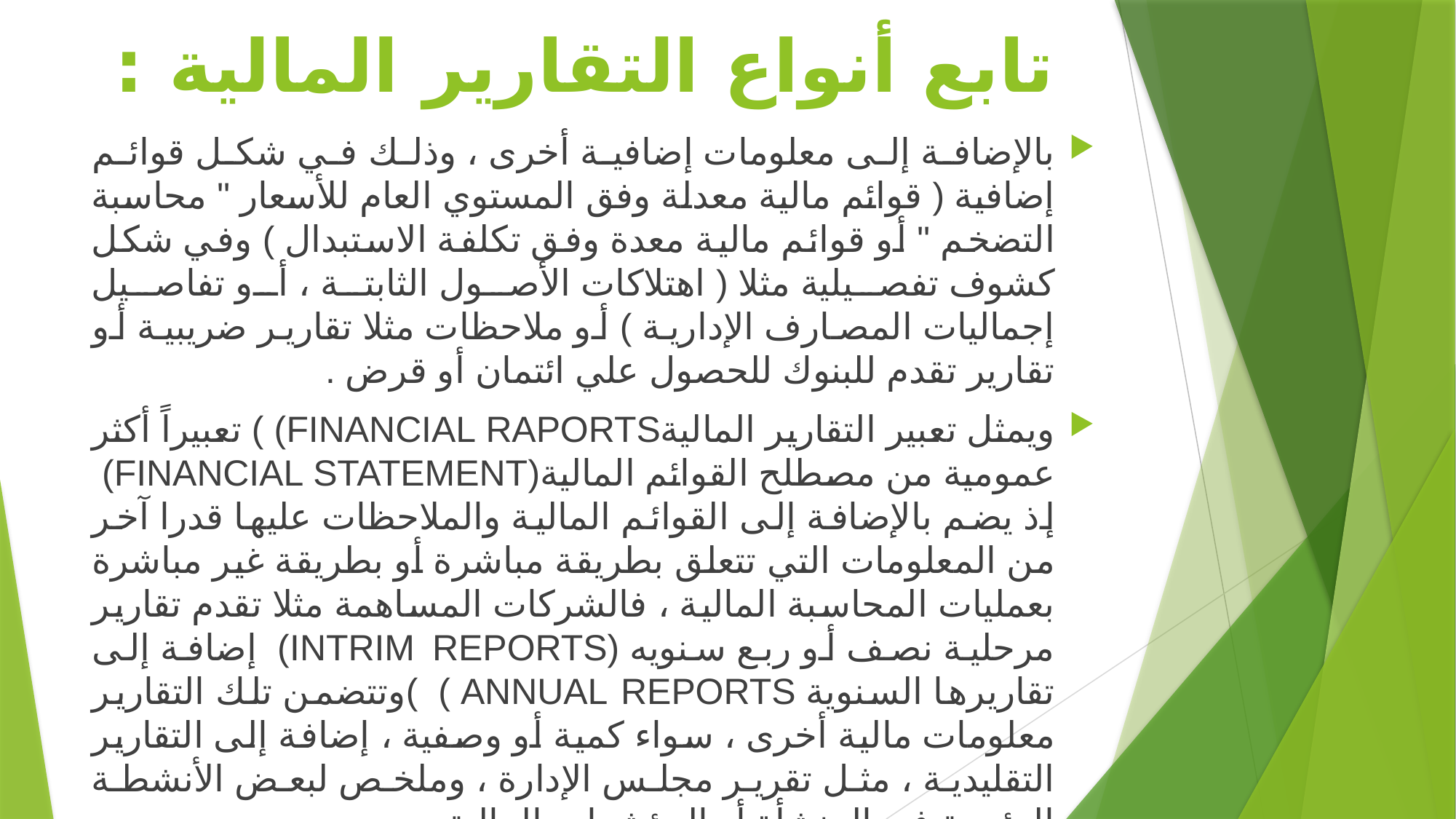

# تابع أنواع التقارير المالية :
بالإضافة إلى معلومات إضافية أخرى ، وذلك في شكل قوائم إضافية ( قوائم مالية معدلة وفق المستوي العام للأسعار " محاسبة التضخم " أو قوائم مالية معدة وفق تكلفة الاستبدال ) وفي شكل كشوف تفصيلية مثلا ( اهتلاكات الأصول الثابتة ، أو تفاصيل إجماليات المصارف الإدارية ) أو ملاحظات مثلا تقارير ضريبية أو تقارير تقدم للبنوك للحصول علي ائتمان أو قرض .
ويمثل تعبير التقارير الماليةFINANCIAL RAPORTS) ) تعبيراً أكثر عمومية من مصطلح القوائم المالية(FINANCIAL STATEMENT)  إذ يضم بالإضافة إلى القوائم المالية والملاحظات عليها قدرا آخر من المعلومات التي تتعلق بطريقة مباشرة أو بطريقة غير مباشرة بعمليات المحاسبة المالية ، فالشركات المساهمة مثلا تقدم تقارير مرحلية نصف أو ربع سنويه (INTRIM REPORTS)  إضافة إلى تقاريرها السنوية ANNUAL REPORTS )  )وتتضمن تلك التقارير معلومات مالية أخرى ، سواء كمية أو وصفية ، إضافة إلى التقارير التقليدية ، مثل تقرير مجلس الإدارة ، وملخص لبعض الأنشطة الرئيسة في المنشأة أو المؤشرات المالية .